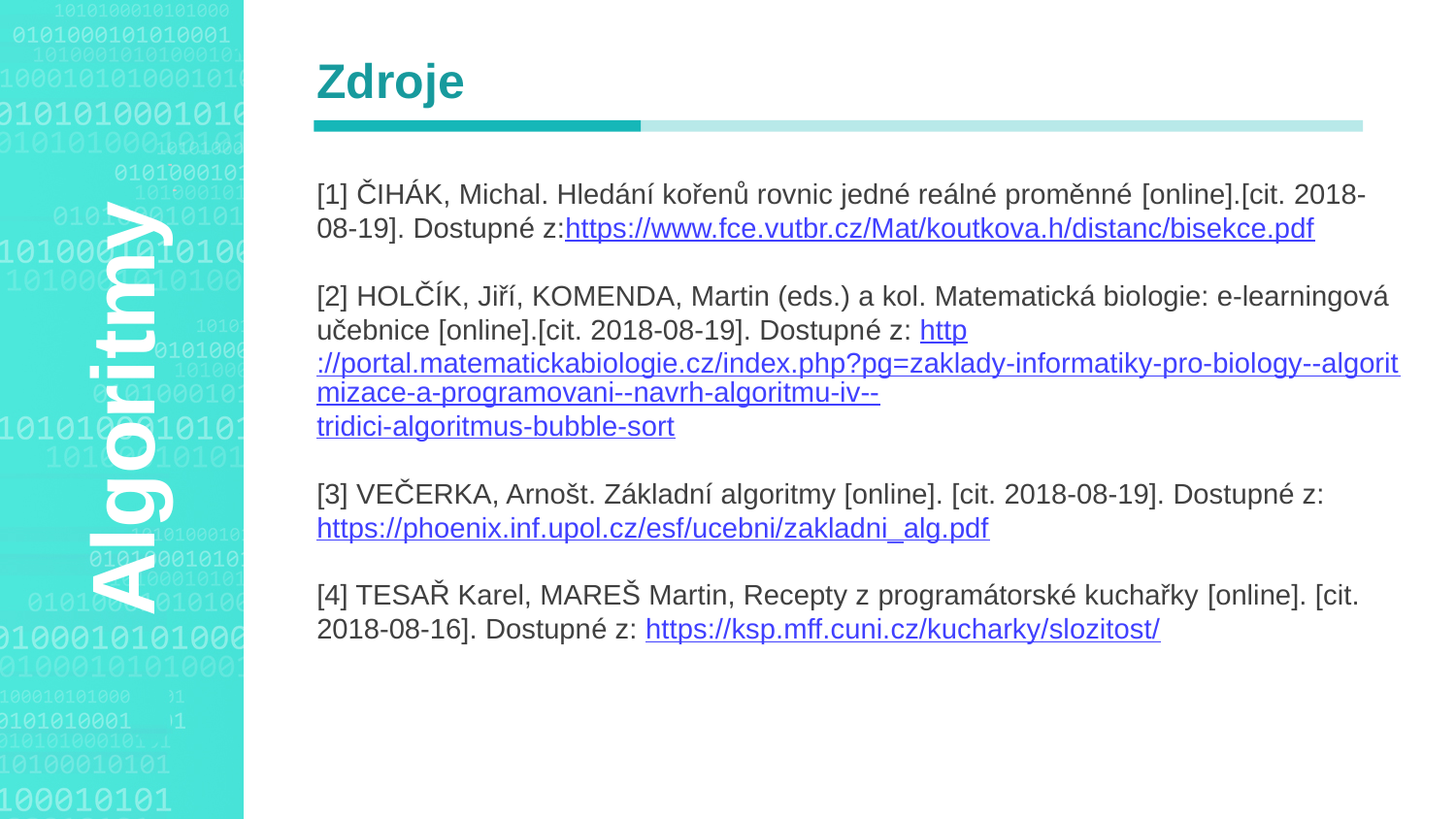

Zdroje
[1] ČIHÁK, Michal. Hledání kořenů rovnic jedné reálné proměnné [online].[cit. 2018-08-19]. Dostupné z:https://www.fce.vutbr.cz/Mat/koutkova.h/distanc/bisekce.pdf

[2] HOLČÍK, Jiří, KOMENDA, Martin (eds.) a kol. Matematická biologie: e-learningová učebnice [online].[cit. 2018-08-19]. Dostupné z: http://portal.matematickabiologie.cz/index.php?pg=zaklady-informatiky-pro-biology--algoritmizace-a-programovani--navrh-algoritmu-iv--tridici-algoritmus-bubble-sort

[3] VEČERKA, Arnošt. Základní algoritmy [online]. [cit. 2018-08-19]. Dostupné z: https://phoenix.inf.upol.cz/esf/ucebni/zakladni_alg.pdf

[4] TESAŘ Karel, MAREŠ Martin, Recepty z programátorské kuchařky [online]. [cit. 2018-08-16]. Dostupné z: https://ksp.mff.cuni.cz/kucharky/slozitost/
Agenda Style

Algoritmy